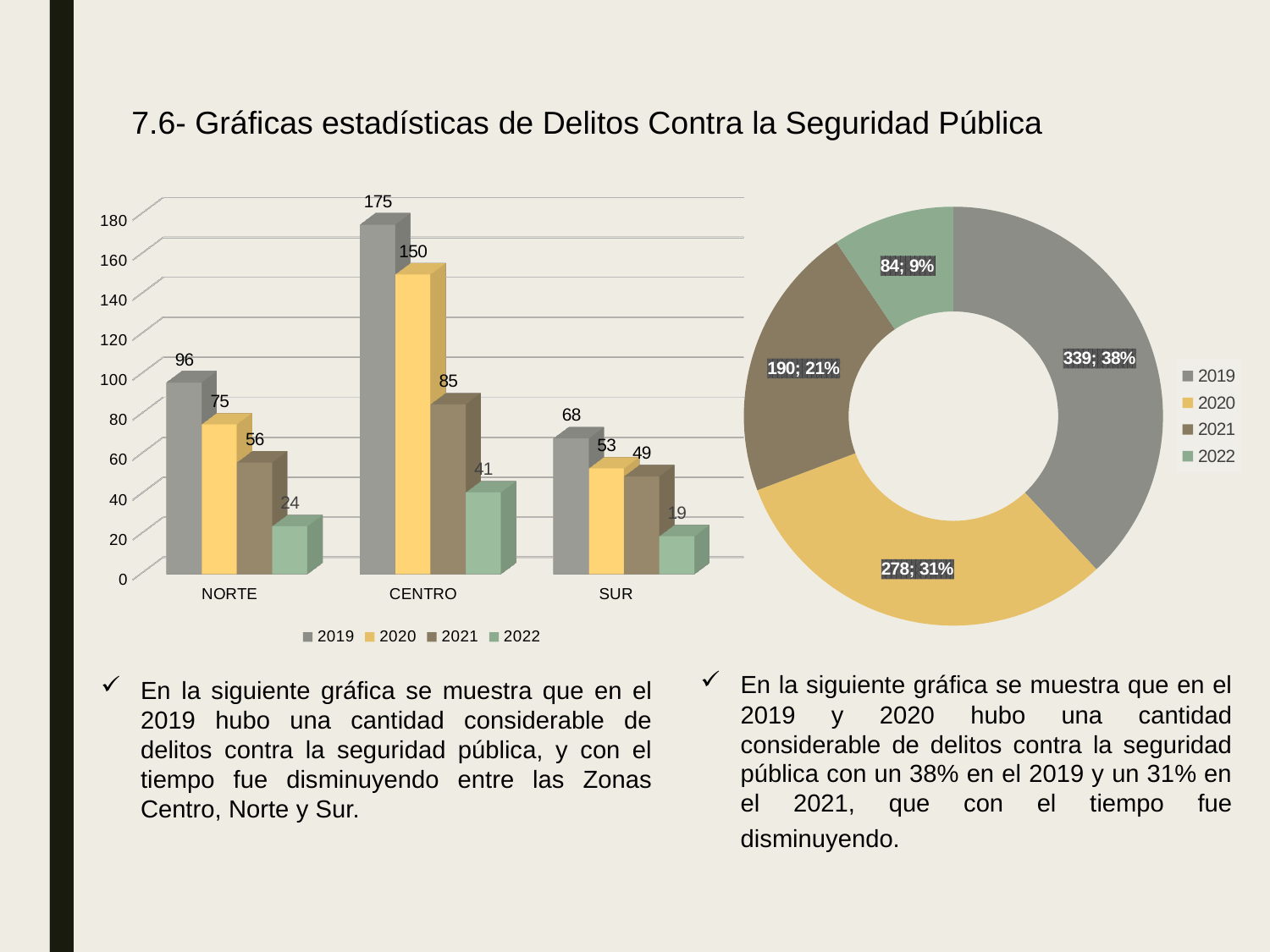

7.6- Gráficas estadísticas de Delitos Contra la Seguridad Pública

[unsupported chart]

### Chart

| Category | TOTAL |
|---|---|
| 2019 | 339.0 |
| 2020 | 278.0 |
| 2021 | 190.0 |
| 2022 | 84.0 |
En la siguiente gráfica se muestra que en el 2019 y 2020 hubo una cantidad considerable de delitos contra la seguridad pública con un 38% en el 2019 y un 31% en el 2021, que con el tiempo fue disminuyendo.
En la siguiente gráfica se muestra que en el 2019 hubo una cantidad considerable de delitos contra la seguridad pública, y con el tiempo fue disminuyendo entre las Zonas Centro, Norte y Sur.